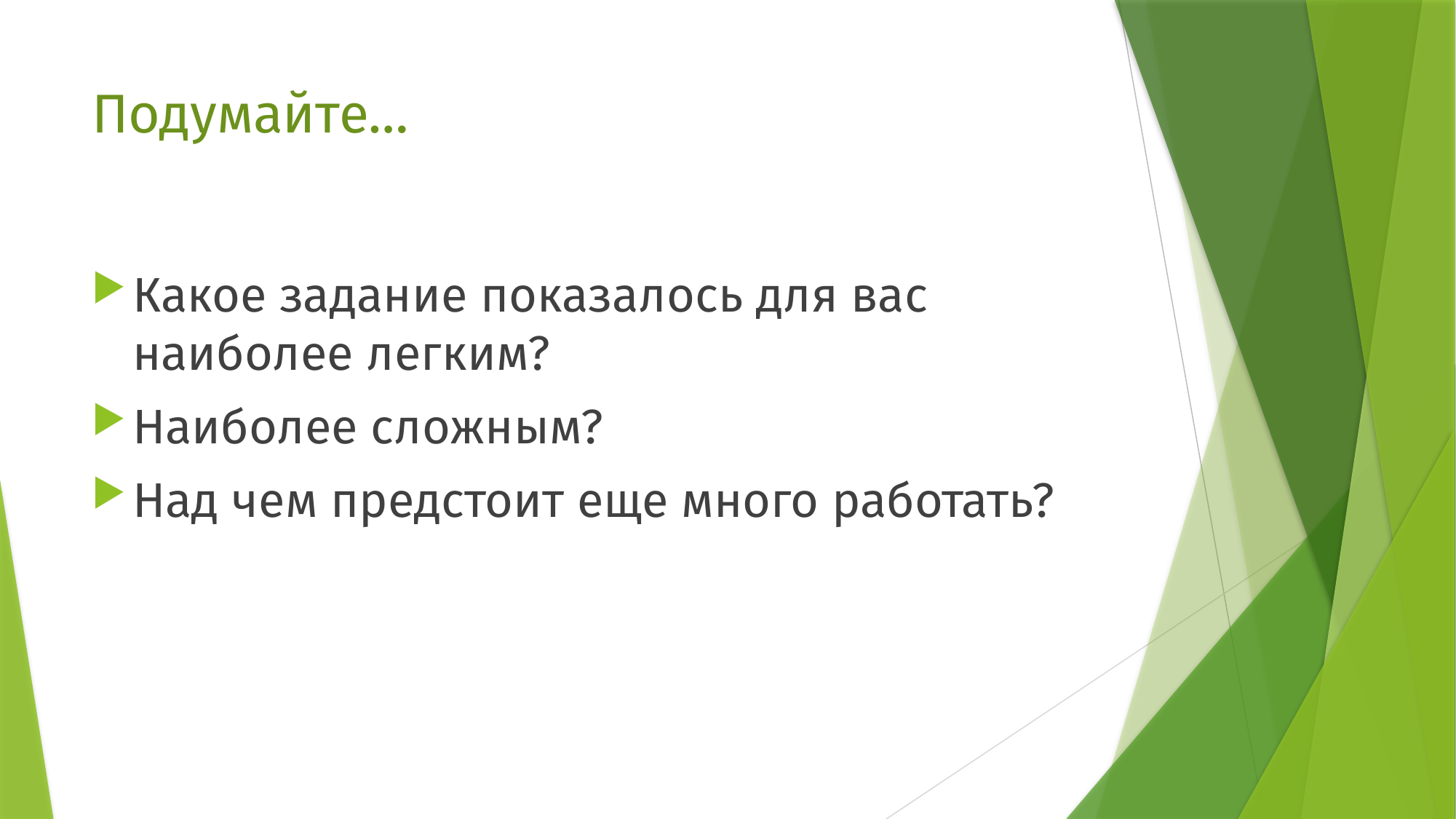

# Подумайте…
Какое задание показалось для вас наиболее легким?
Наиболее сложным?
Над чем предстоит еще много работать?